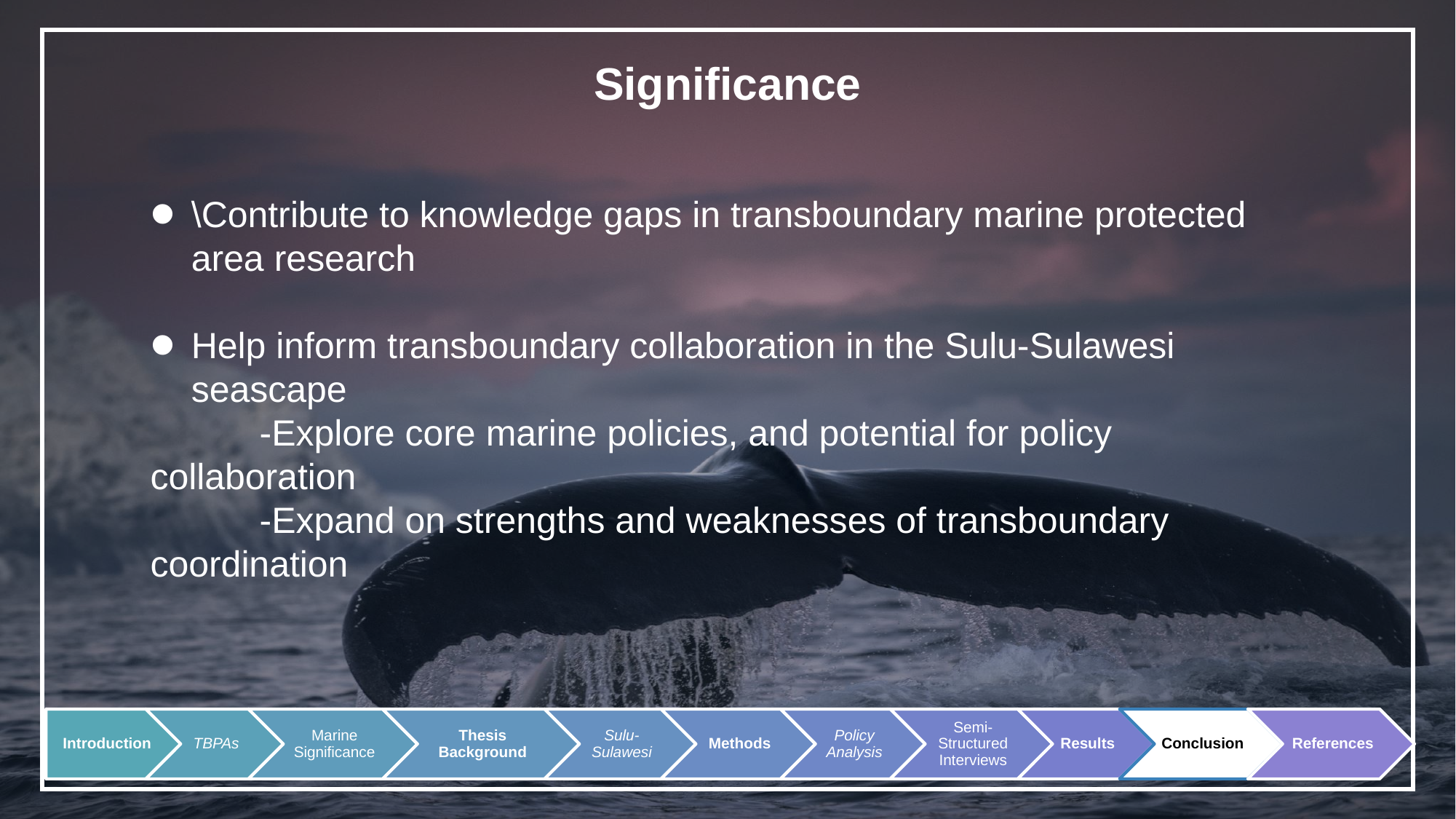

# Significance

\Contribute to knowledge gaps in transboundary marine protected area research

Help inform transboundary collaboration in the Sulu-Sulawesi seascape
	-Explore core marine policies, and potential for policy 	collaboration
	-Expand on strengths and weaknesses of transboundary 	coordination

Introduction
TBPAs
Marine Significance
Thesis Background
Sulu-Sulawesi
Methods
Policy Analysis
Semi-Structured Interviews
Results
Conclusion
References